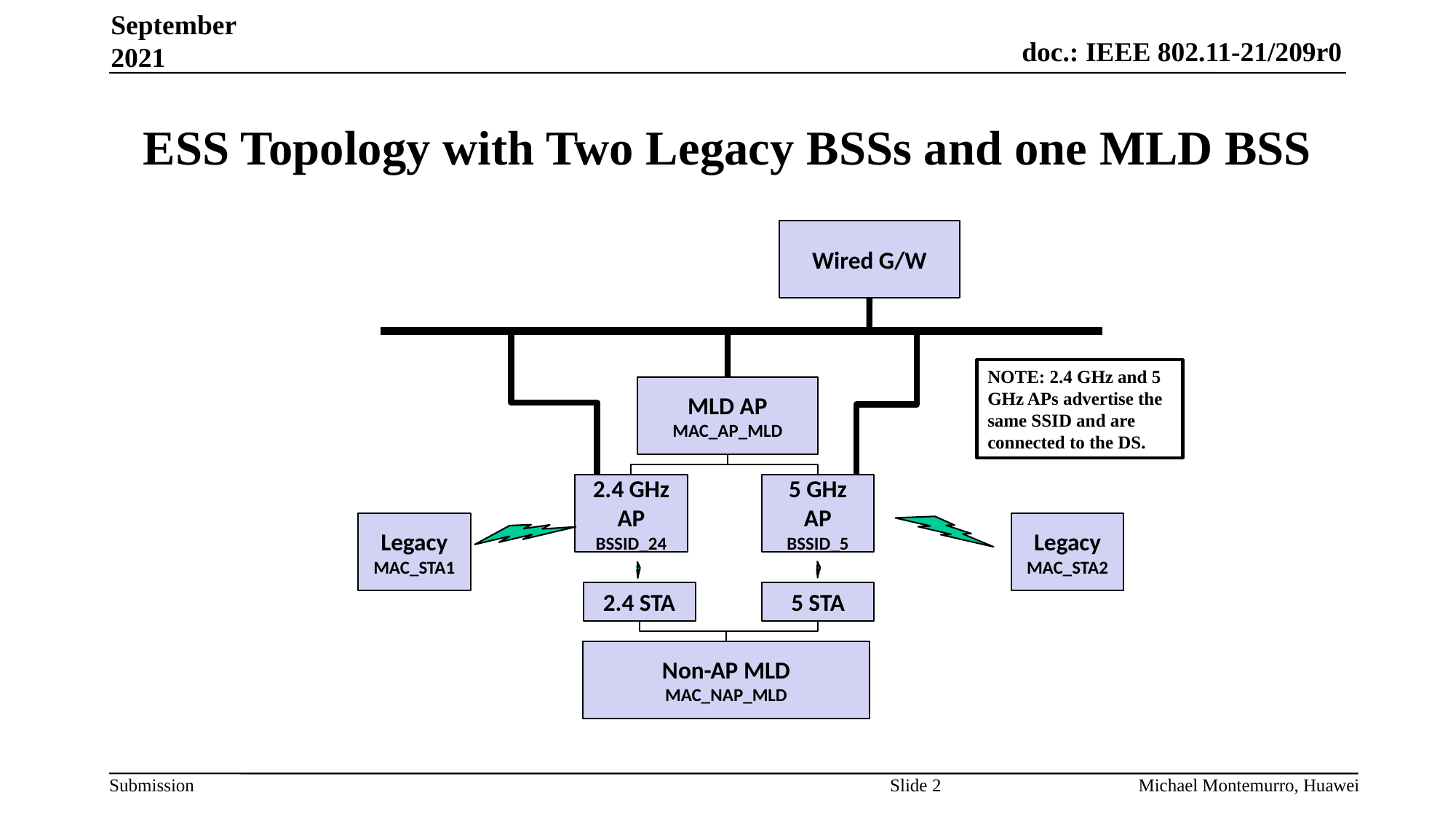

September 2021
# ESS Topology with Two Legacy BSSs and one MLD BSS
Wired G/W
NOTE: 2.4 GHz and 5 GHz APs advertise the same SSID and are connected to the DS.
MLD AP
MAC_AP_MLD
2.4 GHz AP
BSSID_24
5 GHz AP
BSSID_5
Legacy MAC_STA1
Legacy MAC_STA2

2.4 STA
5 STA
Non-AP MLD
MAC_NAP_MLD
Slide 2
Michael Montemurro, Huawei